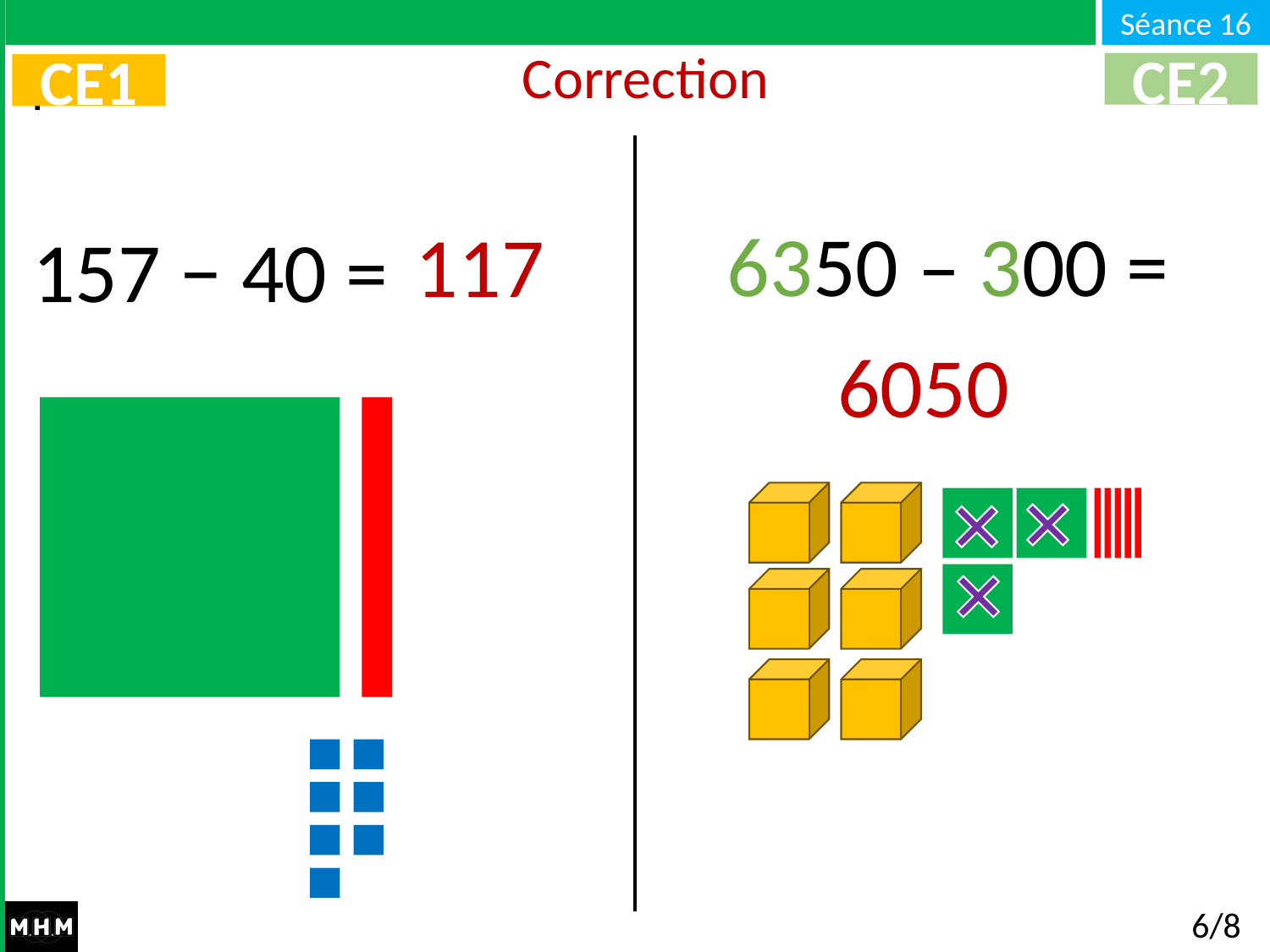

# Correction
CE2
CE1
6350 – 300 =
117
157 − 40 =
6050

6/8